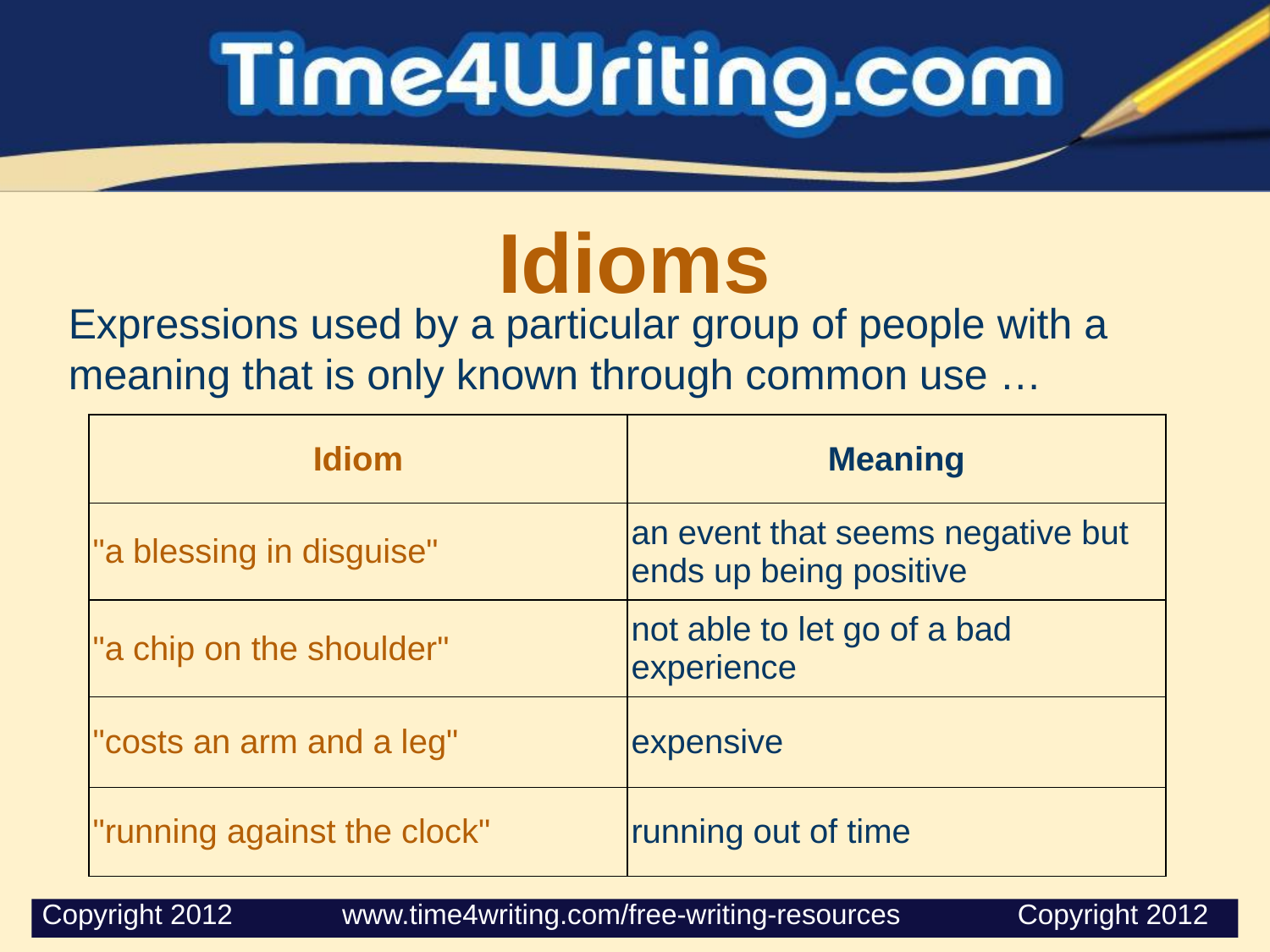

# Idioms
Expressions used by a particular group of people with a meaning that is only known through common use …

| Idiom | Meaning |
| --- | --- |
| "a blessing in disguise" | an event that seems negative but ends up being positive |
| "a chip on the shoulder" | not able to let go of a bad experience |
| "costs an arm and a leg" | expensive |
| "running against the clock" | running out of time |

Copyright 2012              www.time4writing.com/free-writing-resources               Copyright 2012